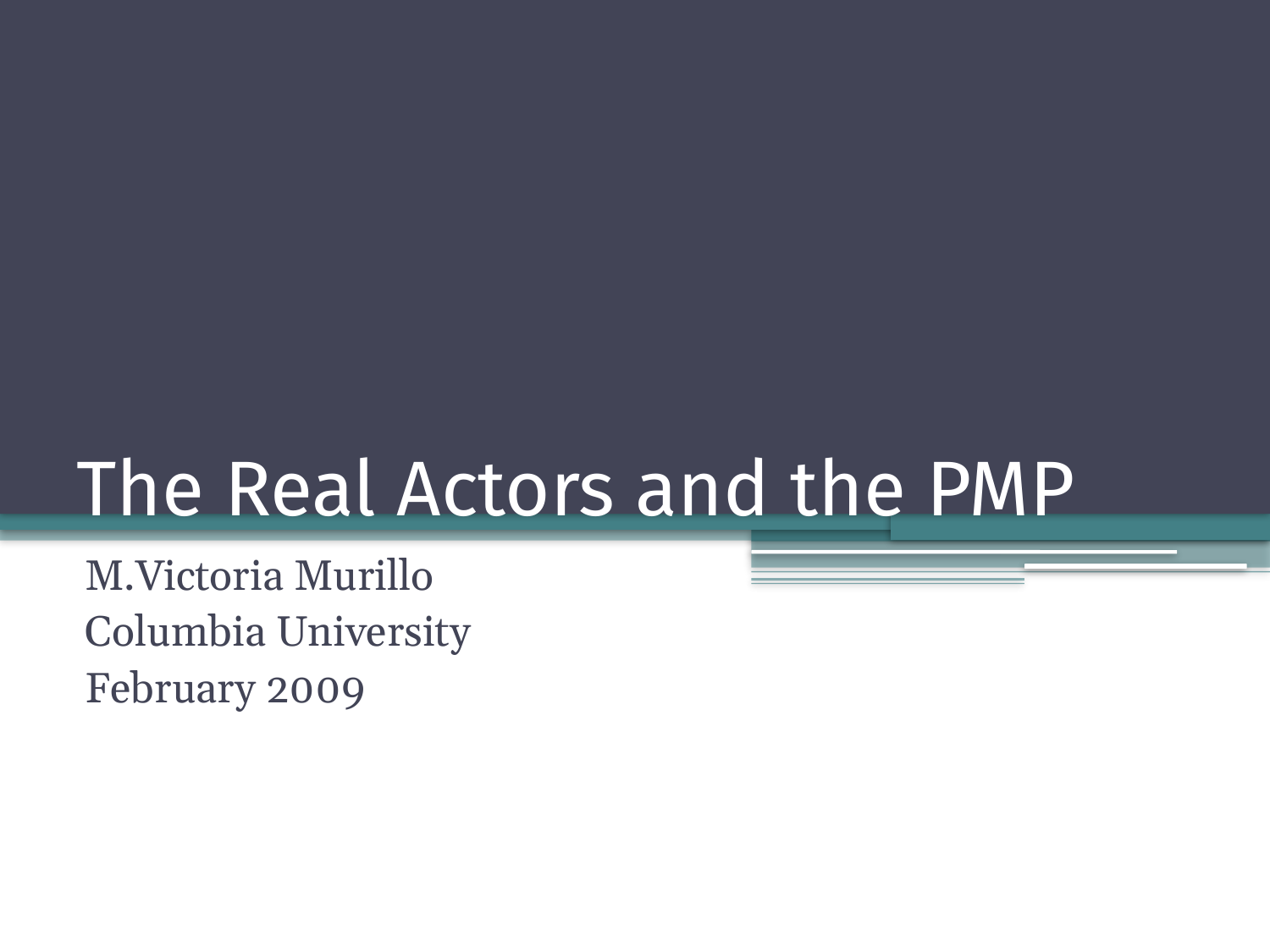

# The Real Actors and the PMP
M.Victoria Murillo
Columbia University
February 2009